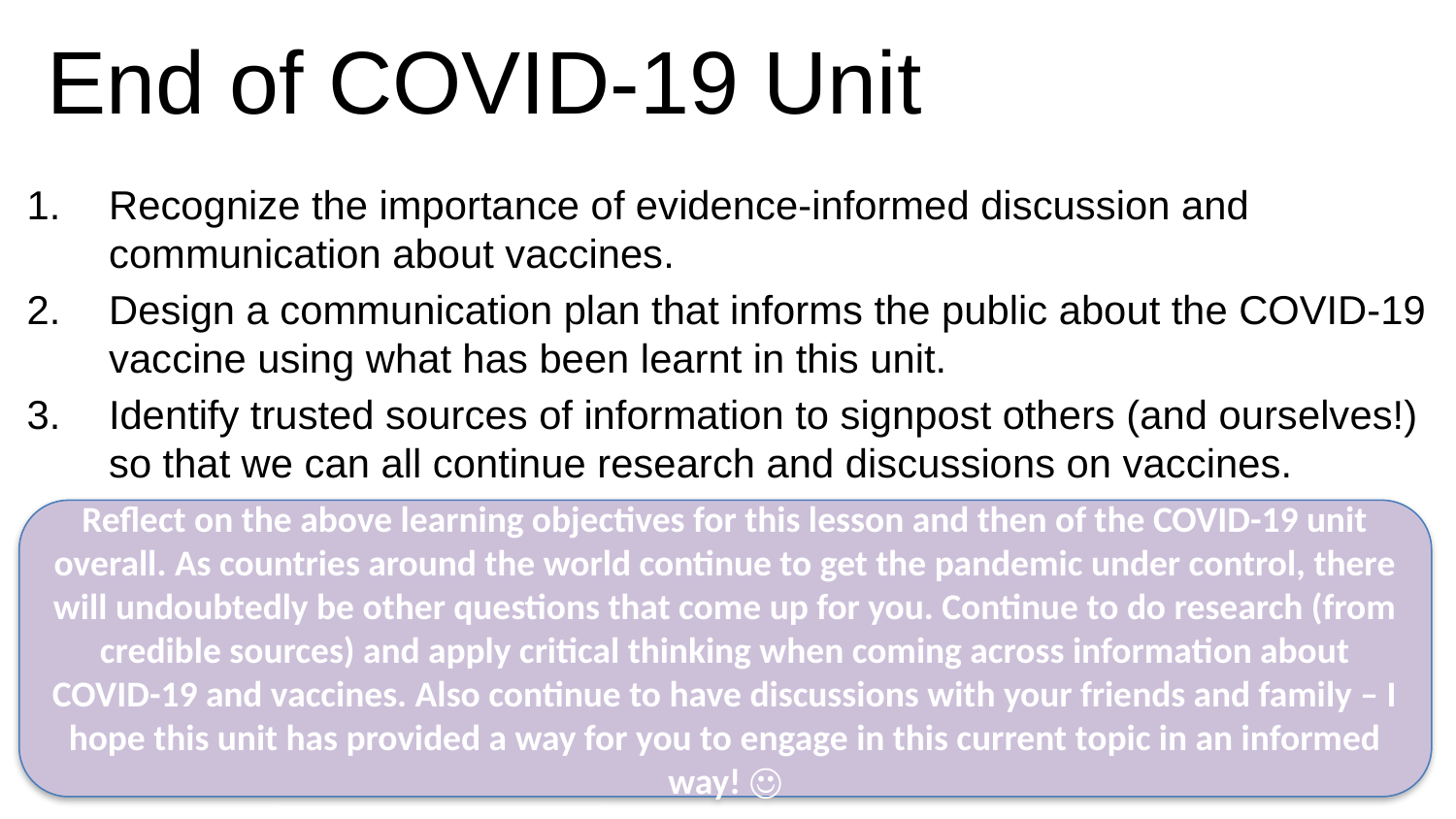

End of COVID-19 Unit
Recognize the importance of evidence-informed discussion and communication about vaccines.
Design a communication plan that informs the public about the COVID-19 vaccine using what has been learnt in this unit.
Identify trusted sources of information to signpost others (and ourselves!) so that we can all continue research and discussions on vaccines.
Reflect on the above learning objectives for this lesson and then of the COVID-19 unit overall. As countries around the world continue to get the pandemic under control, there will undoubtedly be other questions that come up for you. Continue to do research (from credible sources) and apply critical thinking when coming across information about COVID-19 and vaccines. Also continue to have discussions with your friends and family – I hope this unit has provided a way for you to engage in this current topic in an informed way! ☺